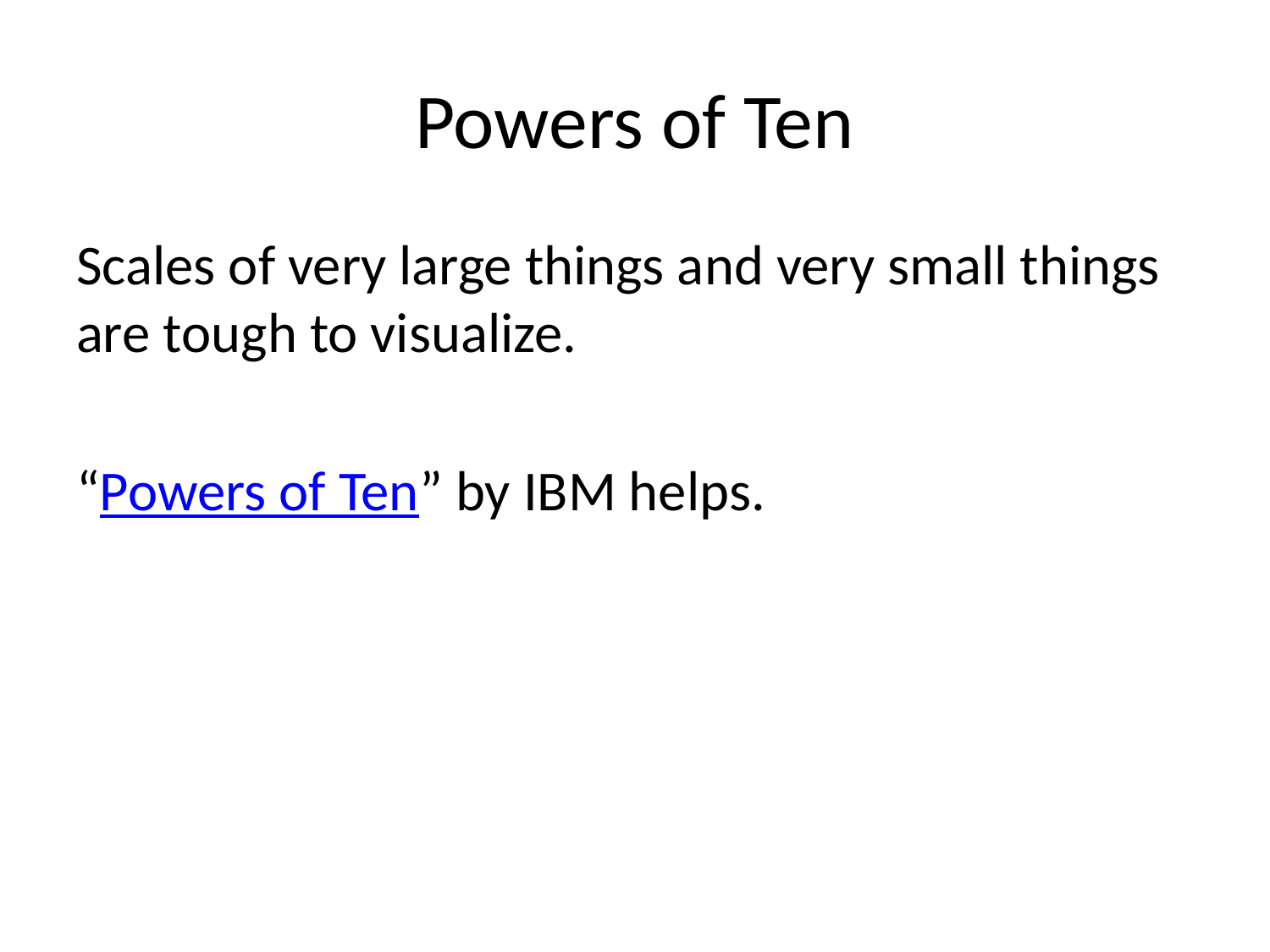

# Powers of Ten
Scales of very large things and very small things are tough to visualize.

“Powers of Ten” by IBM helps.